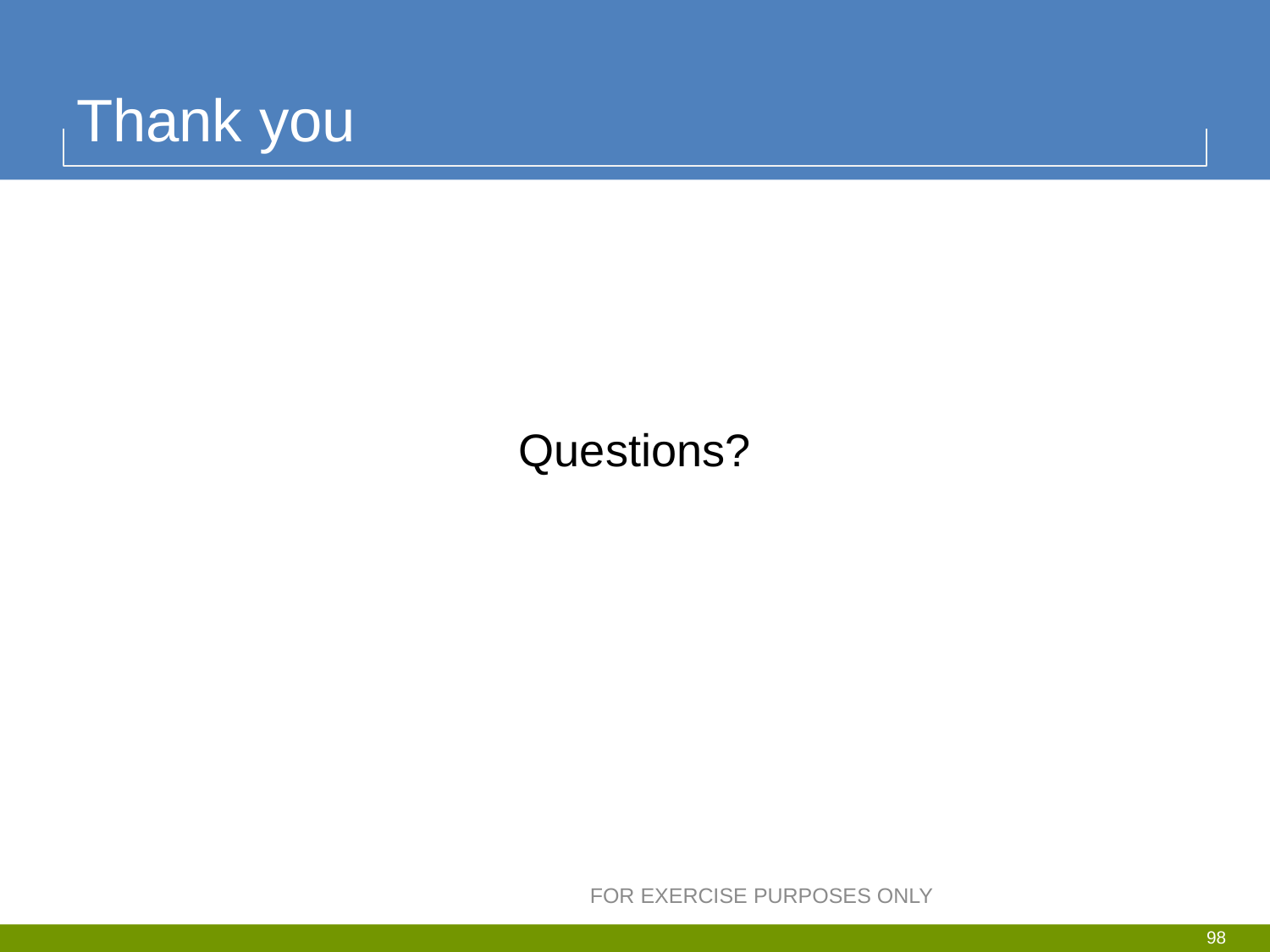

# Thank you

Questions?
FOR EXERCISE PURPOSES ONLY